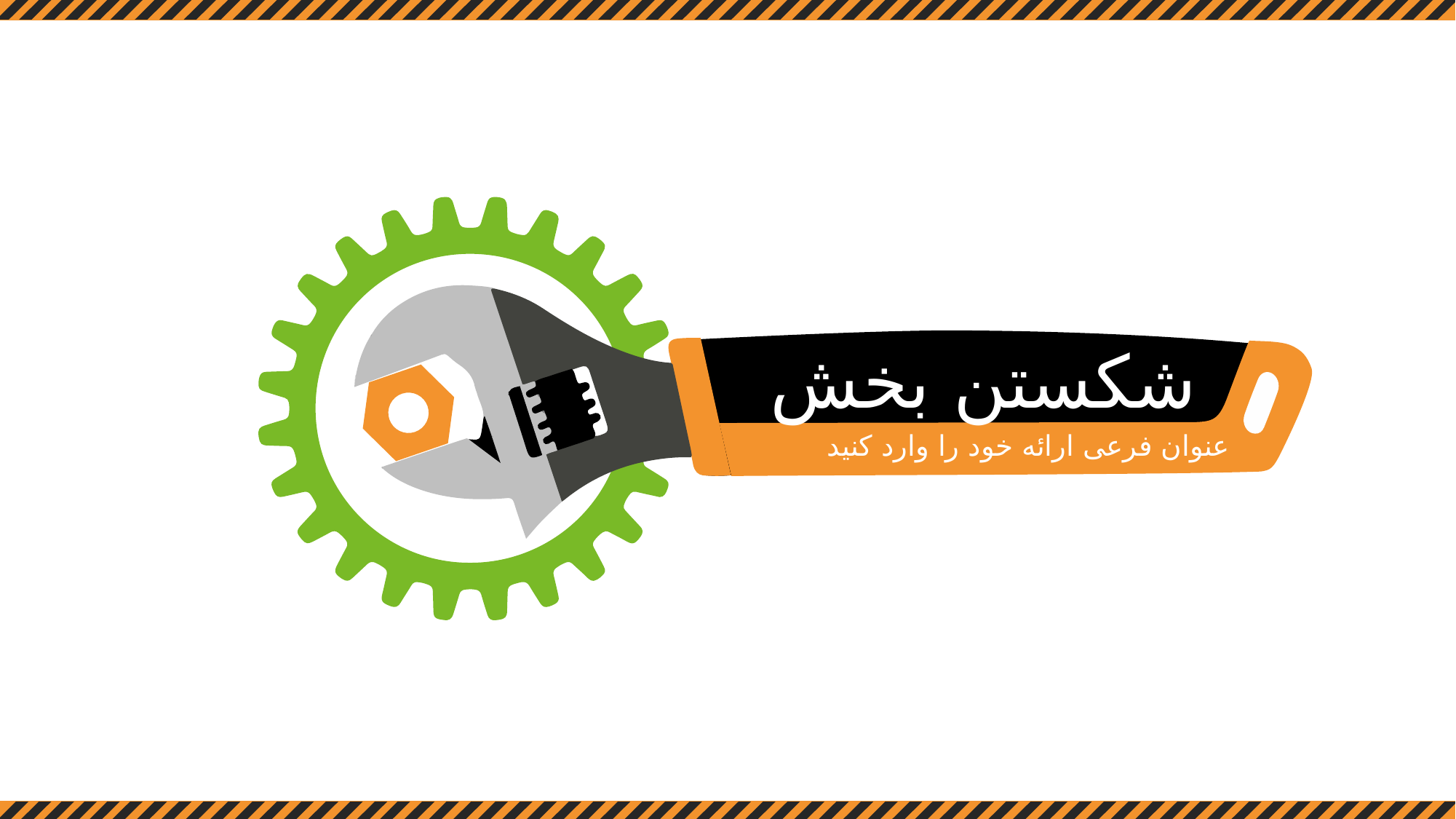

شکستن بخش

عنوان فرعی ارائه خود را وارد کنید